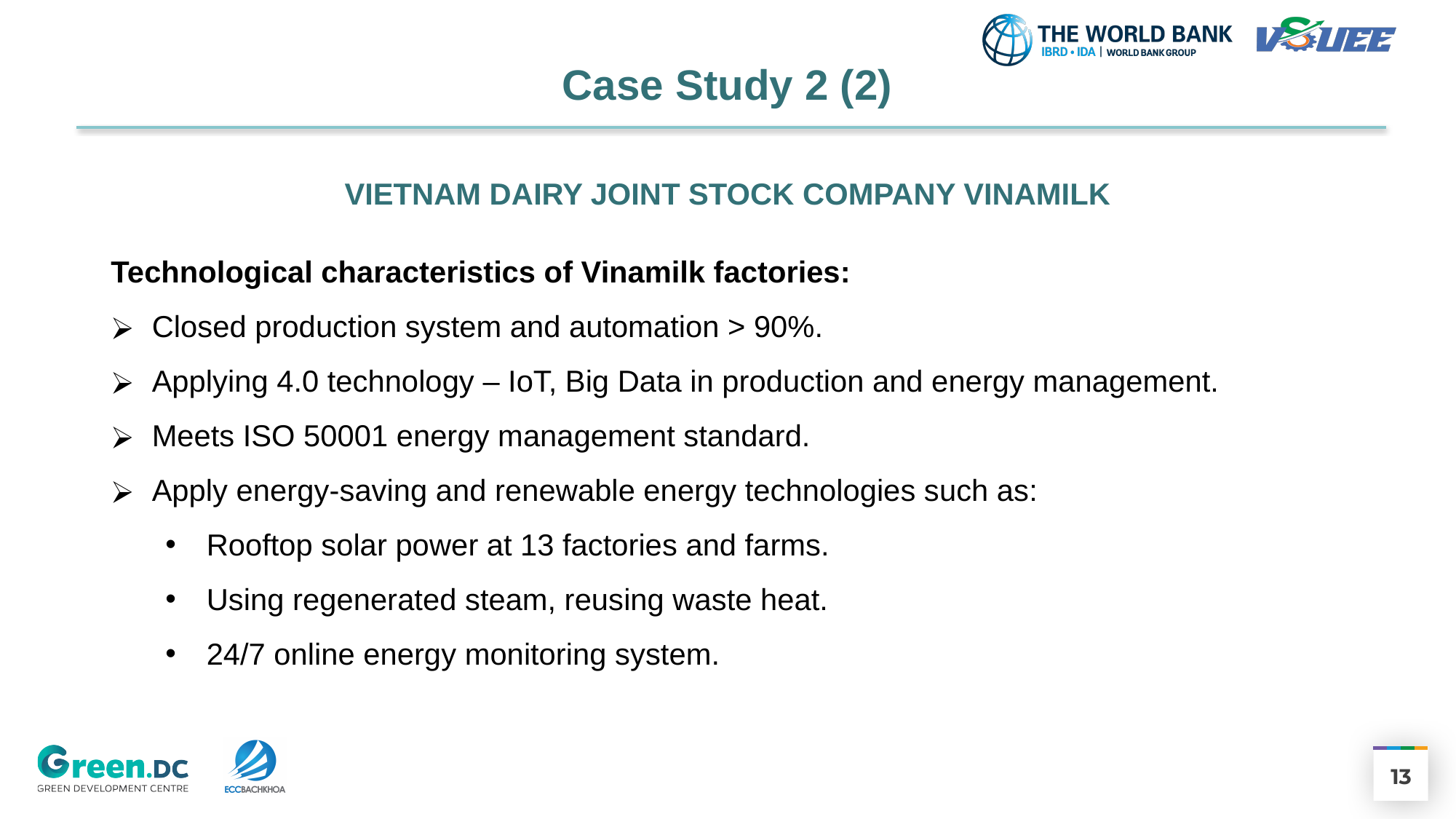

Case Study 2 (2)

VIETNAM DAIRY JOINT STOCK COMPANY VINAMILK
Technological characteristics of Vinamilk factories:
Closed production system and automation > 90%.
Applying 4.0 technology – IoT, Big Data in production and energy management.
Meets ISO 50001 energy management standard.
Apply energy-saving and renewable energy technologies such as:
Rooftop solar power at 13 factories and farms.
Using regenerated steam, reusing waste heat.
24/7 online energy monitoring system.